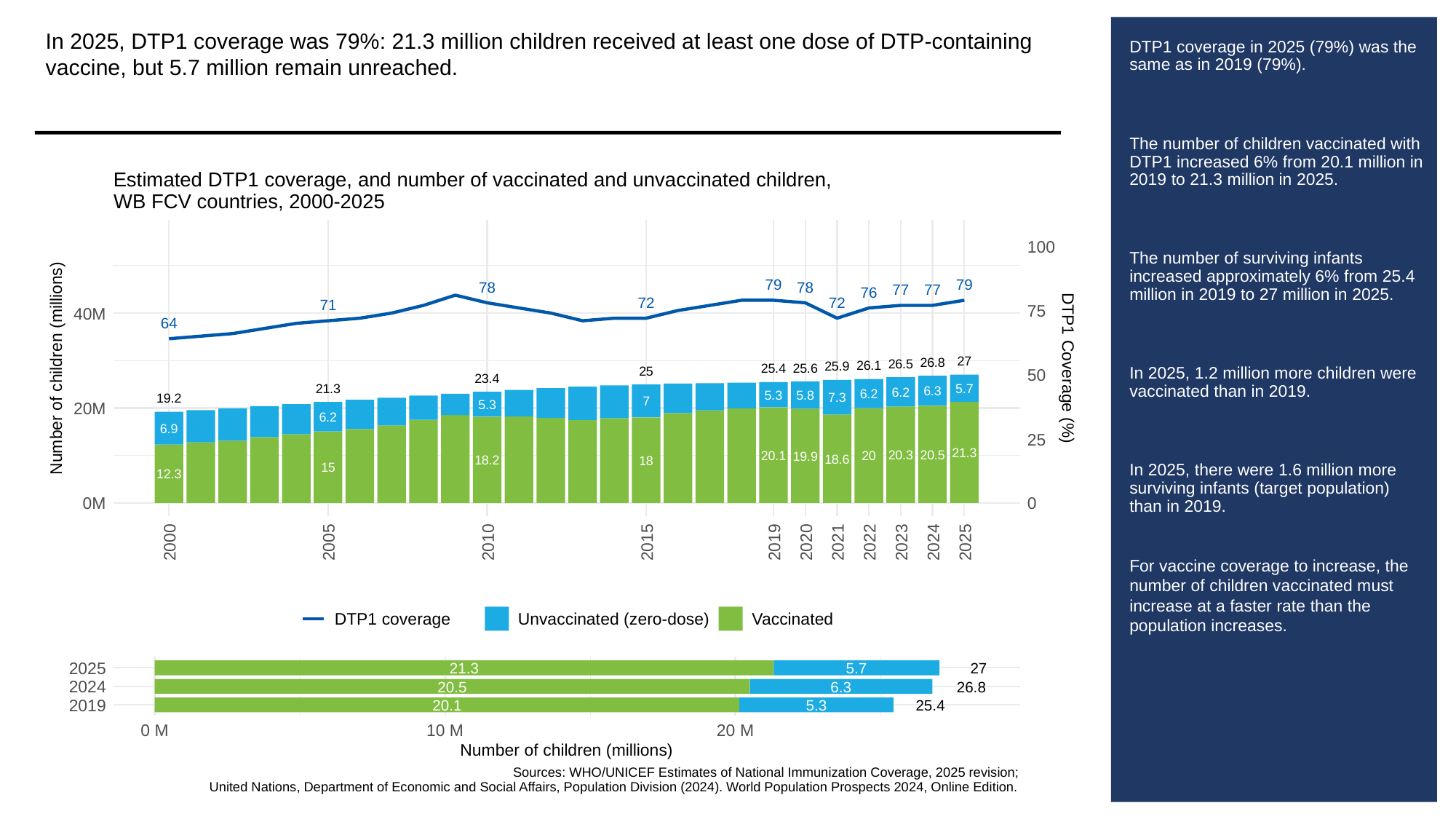

In 2025, DTP1 coverage was 79%: 21.3 million children received at least one dose of DTP-containing vaccine, but 5.7 million remain unreached.
# DTP1 coverage in 2025 (79%) was the same as in 2019 (79%).

The number of children vaccinated with DTP1 increased 6% from 20.1 million in 2019 to 21.3 million in 2025.

The number of surviving infants increased approximately 6% from 25.4 million in 2019 to 27 million in 2025.

In 2025, 1.2 million more children were vaccinated than in 2019.

In 2025, there were 1.6 million more surviving infants (target population) than in 2019.

For vaccine coverage to increase, the number of children vaccinated must increase at a faster rate than the population increases.

Estimated DTP1 coverage, and number of vaccinated and unvaccinated children,
WB FCV countries, 2000-2025

100

79
79
78
78
77
77
76

72
72
71
75
40M

64
27
26.8
26.5
26.1

25.9
Number of children (millions)
DTP1 Coverage (%)
25.6
25.4
25
50
23.4

21.3
5.7

6.3

6.2

6.2

5.3
5.8

7.3
19.2

7

5.3

20M

6.2

6.9

25

21.3
20.5
20.3
20.1
20
19.9
18.6
18.2

18
15
12.3
0M
0

2000
2005
2010
2015
2019
2020
2021
2022
2023
2024
2025

DTP1 coverage
Unvaccinated (zero-dose)
Vaccinated

2025
21.3
5.7
27

2024
20.5
6.3
26.8

2019
20.1
5.3
25.4

0 M
10 M
20 M
Number of children (millions)
Sources: WHO/UNICEF Estimates of National Immunization Coverage, 2025 revision;
United Nations, Department of Economic and Social Affairs, Population Division (2024). World Population Prospects 2024, Online Edition.